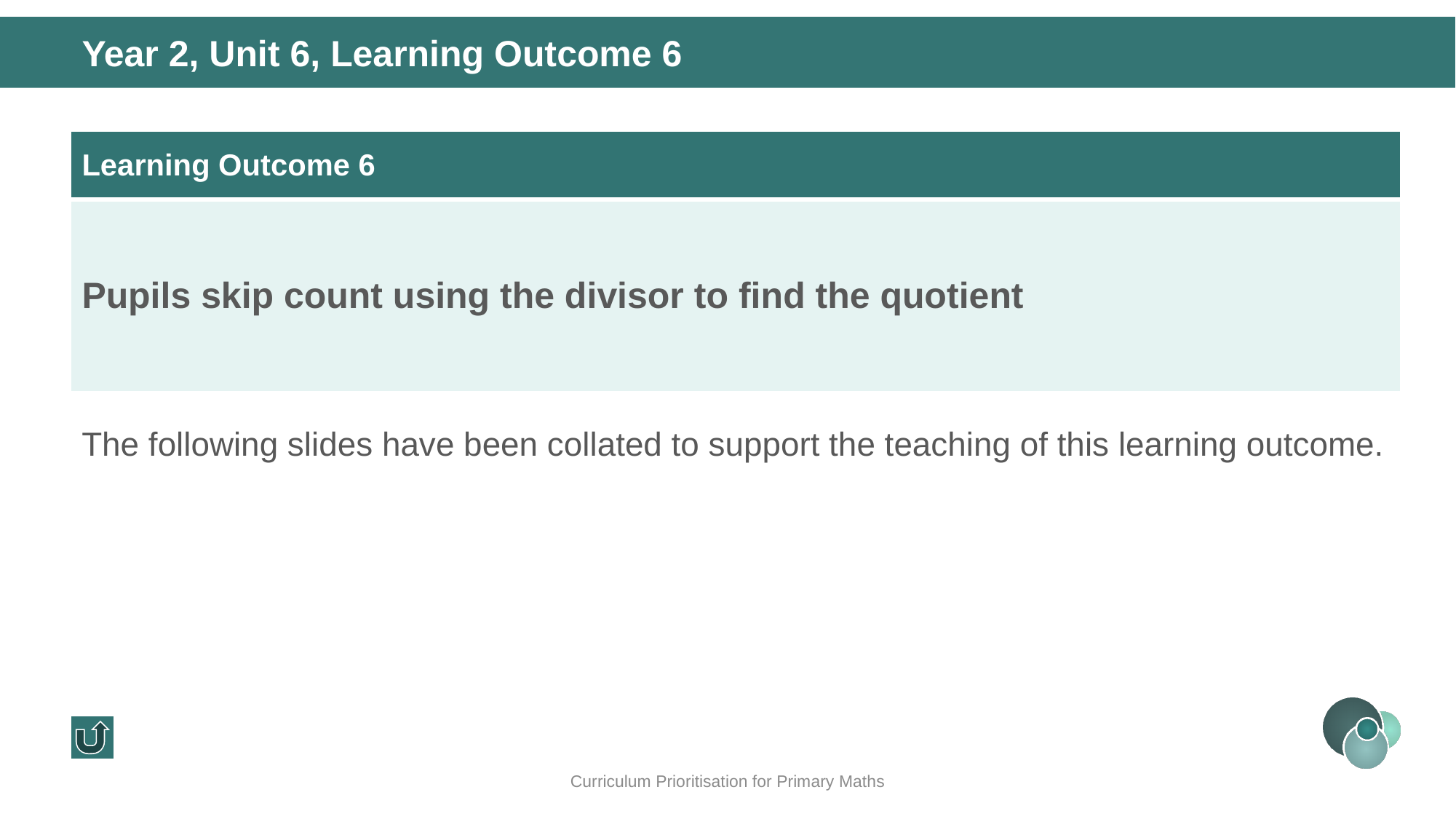

Year 2, Unit 6, Learning Outcome 6
| Learning Outcome 6 |
| --- |
| Pupils skip count using the divisor to find the quotient |
The following slides have been collated to support the teaching of this learning outcome.

Curriculum Prioritisation for Primary Maths